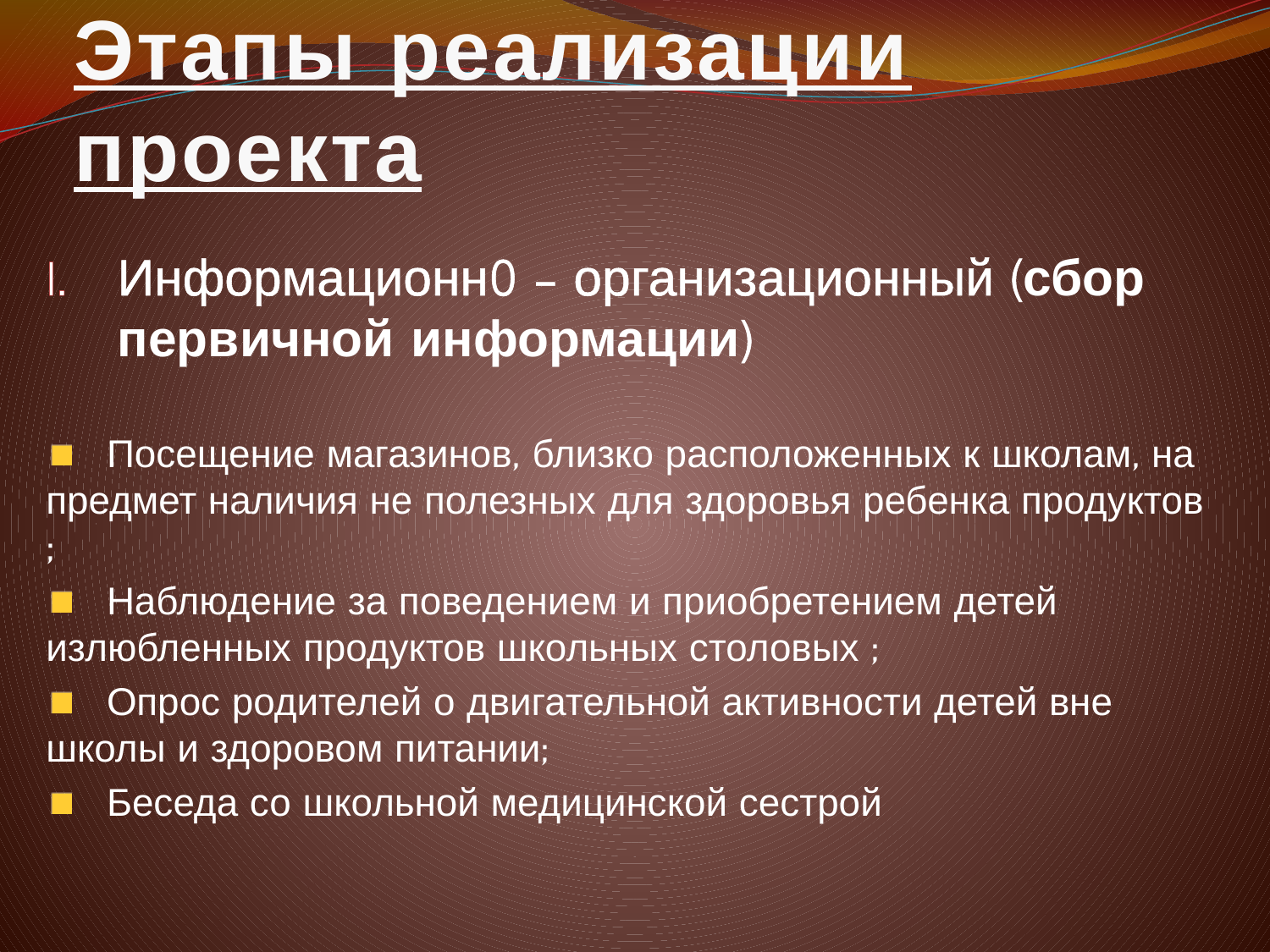

# Этапы реализации проекта
Информационн0 – организационный (сбор первичной информации)

   Посещение магазинов, близко расположенных к школам, на предмет наличия не полезных для здоровья ребенка продуктов ;
   Наблюдение за поведением и приобретением детей излюбленных продуктов школьных столовых ;
   Опрос родителей о двигательной активности детей вне школы и здоровом питании;
   Беседа со школьной медицинской сестрой